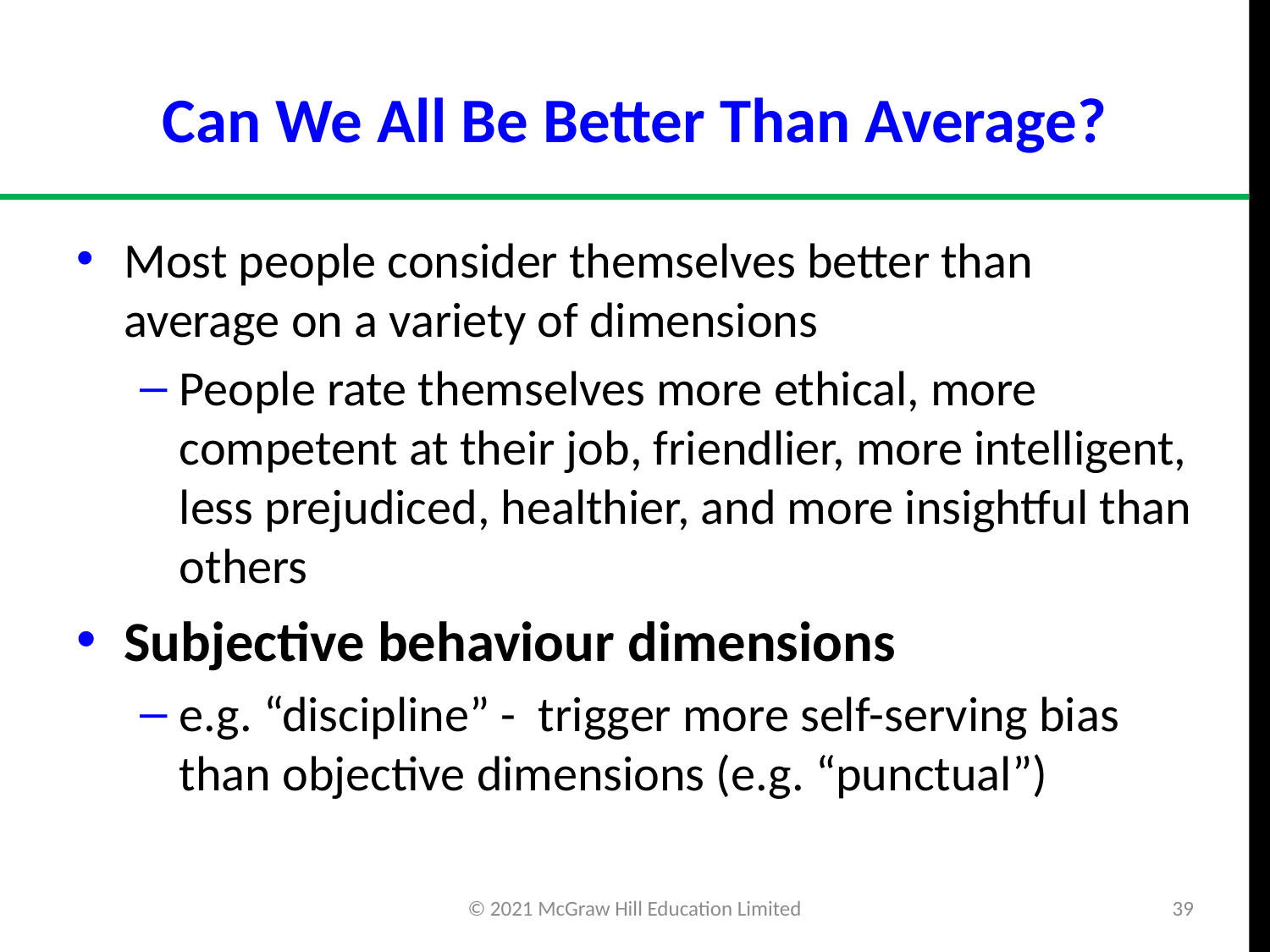

# Can We All Be Better Than Average?
Most people consider themselves better than average on a variety of dimensions
People rate themselves more ethical, more competent at their job, friendlier, more intelligent, less prejudiced, healthier, and more insightful than others
Subjective behaviour dimensions
e.g. “discipline” -  trigger more self-serving bias than objective dimensions (e.g. “punctual”)

© 2021 McGraw Hill Education Limited
39